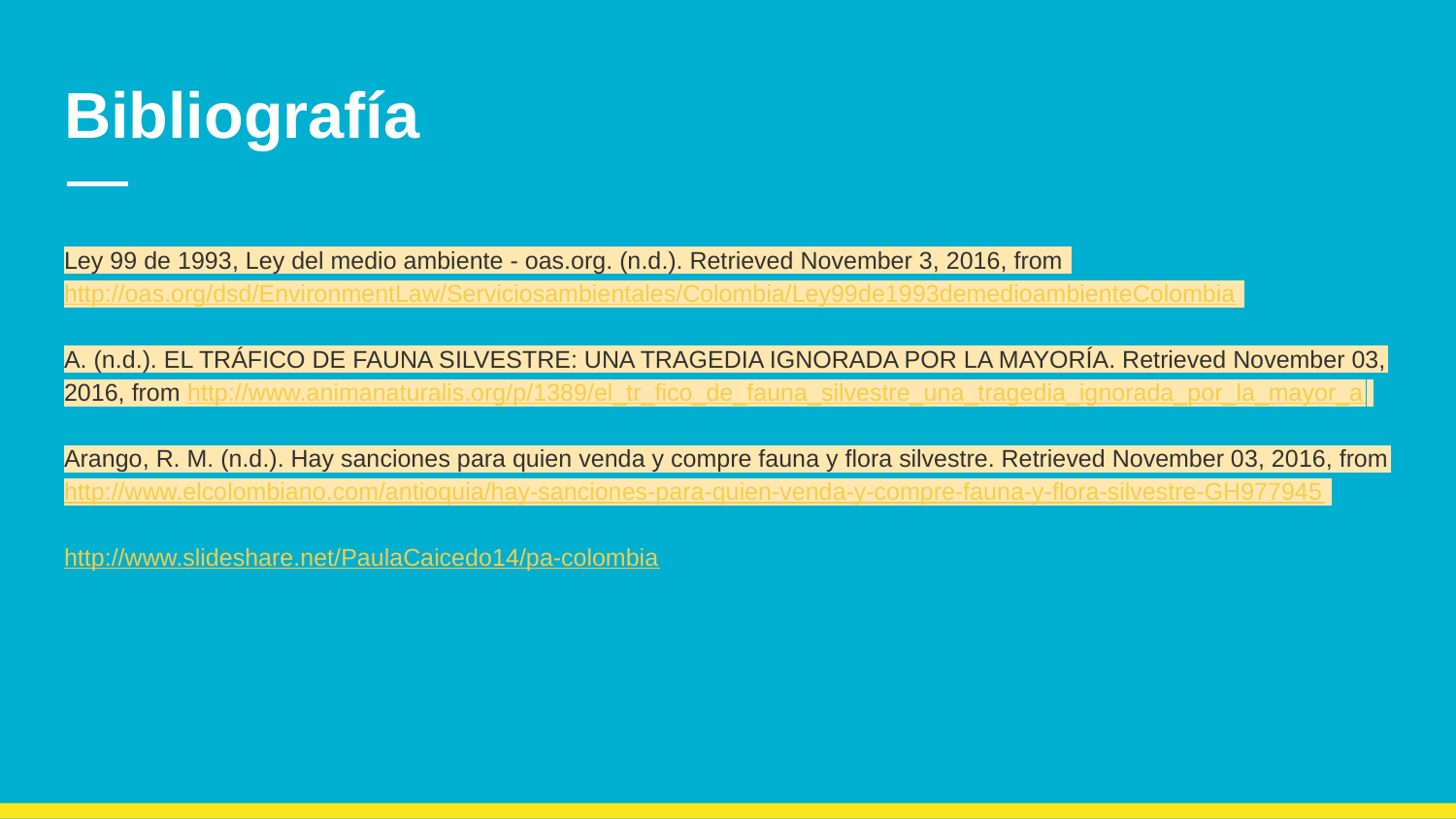

# Bibliografía
Ley 99 de 1993, Ley del medio ambiente - oas.org. (n.d.). Retrieved November 3, 2016, from http://oas.org/dsd/EnvironmentLaw/Serviciosambientales/Colombia/Ley99de1993demedioambienteColombia
A. (n.d.). EL TRÁFICO DE FAUNA SILVESTRE: UNA TRAGEDIA IGNORADA POR LA MAYORÍA. Retrieved November 03, 2016, from http://www.animanaturalis.org/p/1389/el_tr_fico_de_fauna_silvestre_una_tragedia_ignorada_por_la_mayor_a
Arango, R. M. (n.d.). Hay sanciones para quien venda y compre fauna y flora silvestre. Retrieved November 03, 2016, from http://www.elcolombiano.com/antioquia/hay-sanciones-para-quien-venda-y-compre-fauna-y-flora-silvestre-GH977945
http://www.slideshare.net/PaulaCaicedo14/pa-colombia